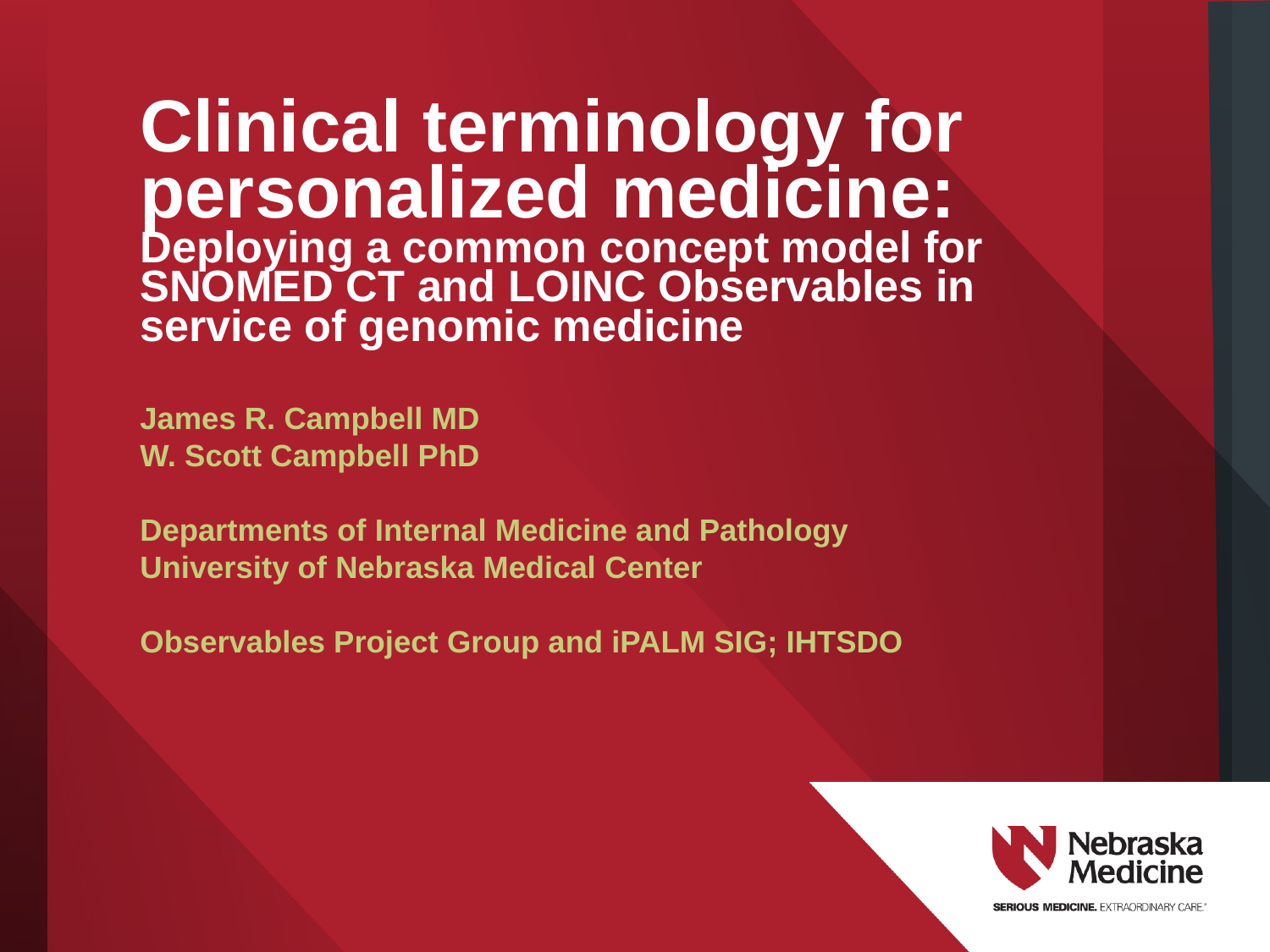

# Clinical terminology for personalized medicine: Deploying a common concept model for SNOMED CT and LOINC Observables in service of genomic medicine
James R. Campbell MD
W. Scott Campbell PhD

Departments of Internal Medicine and Pathology
University of Nebraska Medical Center

Observables Project Group and iPALM SIG; IHTSDO